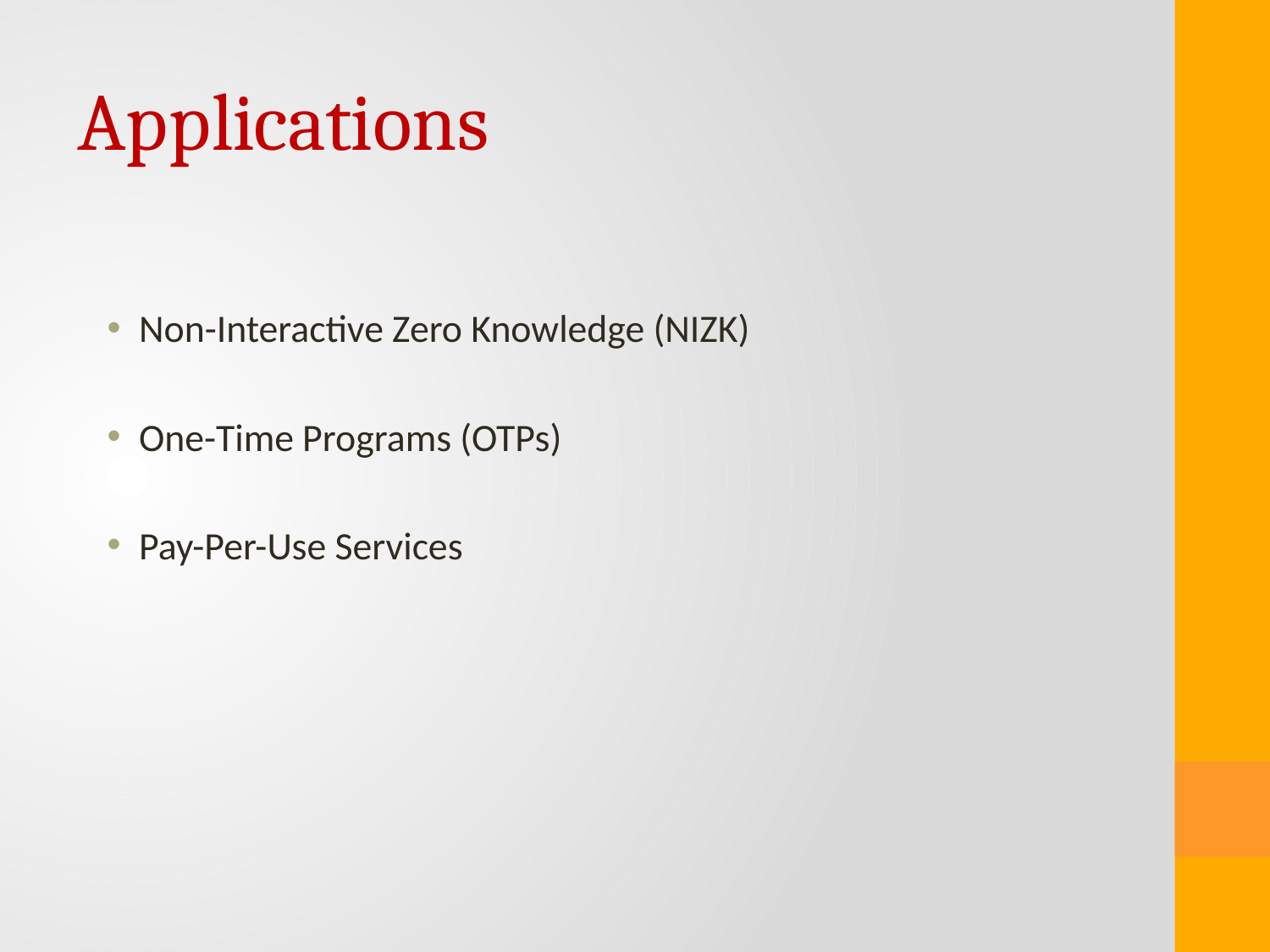

# Applications

Non-Interactive Zero Knowledge (NIZK)

One-Time Programs (OTPs)

Pay-Per-Use Services